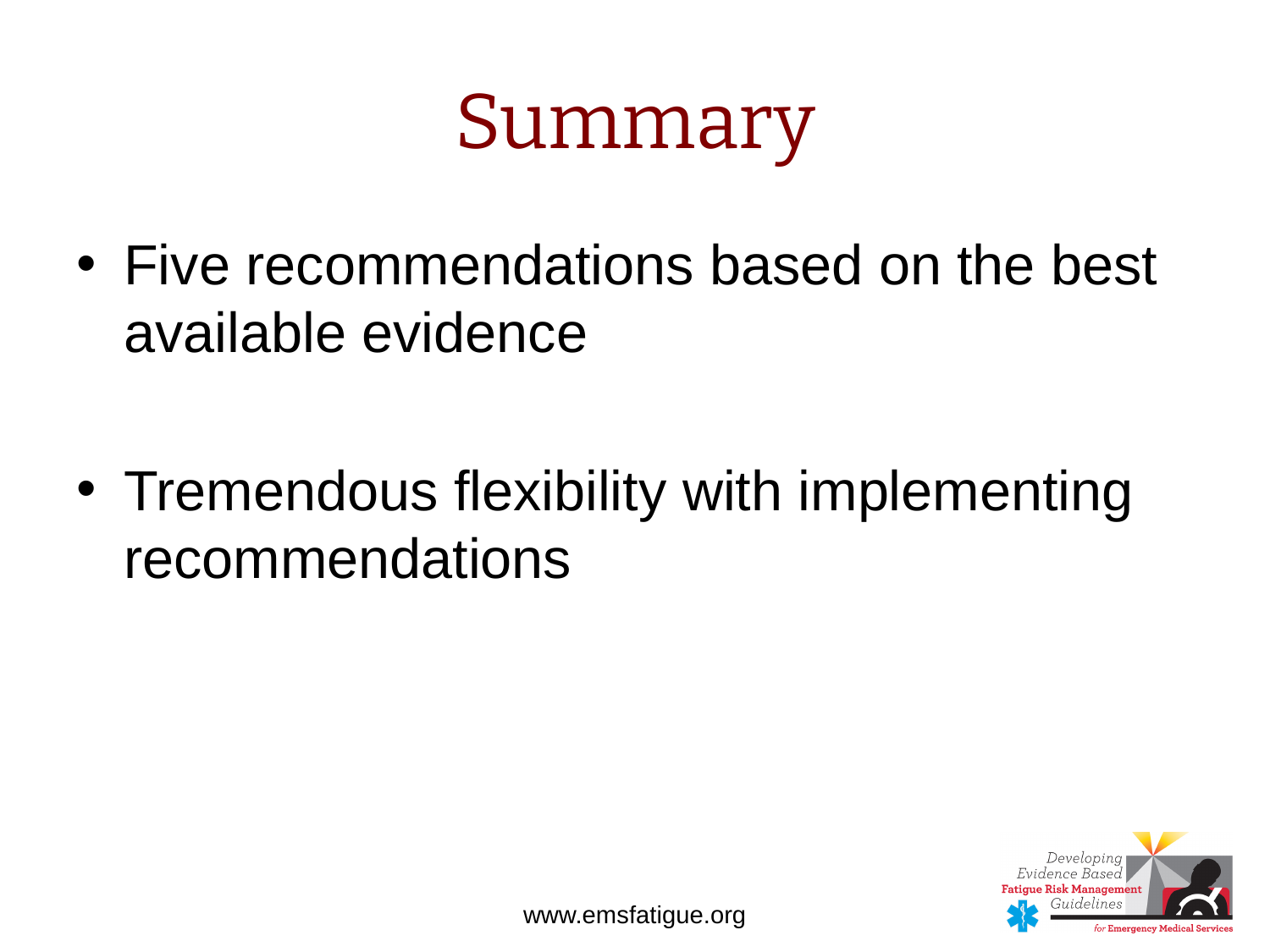

# Summary
Five recommendations based on the best available evidence

Tremendous flexibility with implementing recommendations